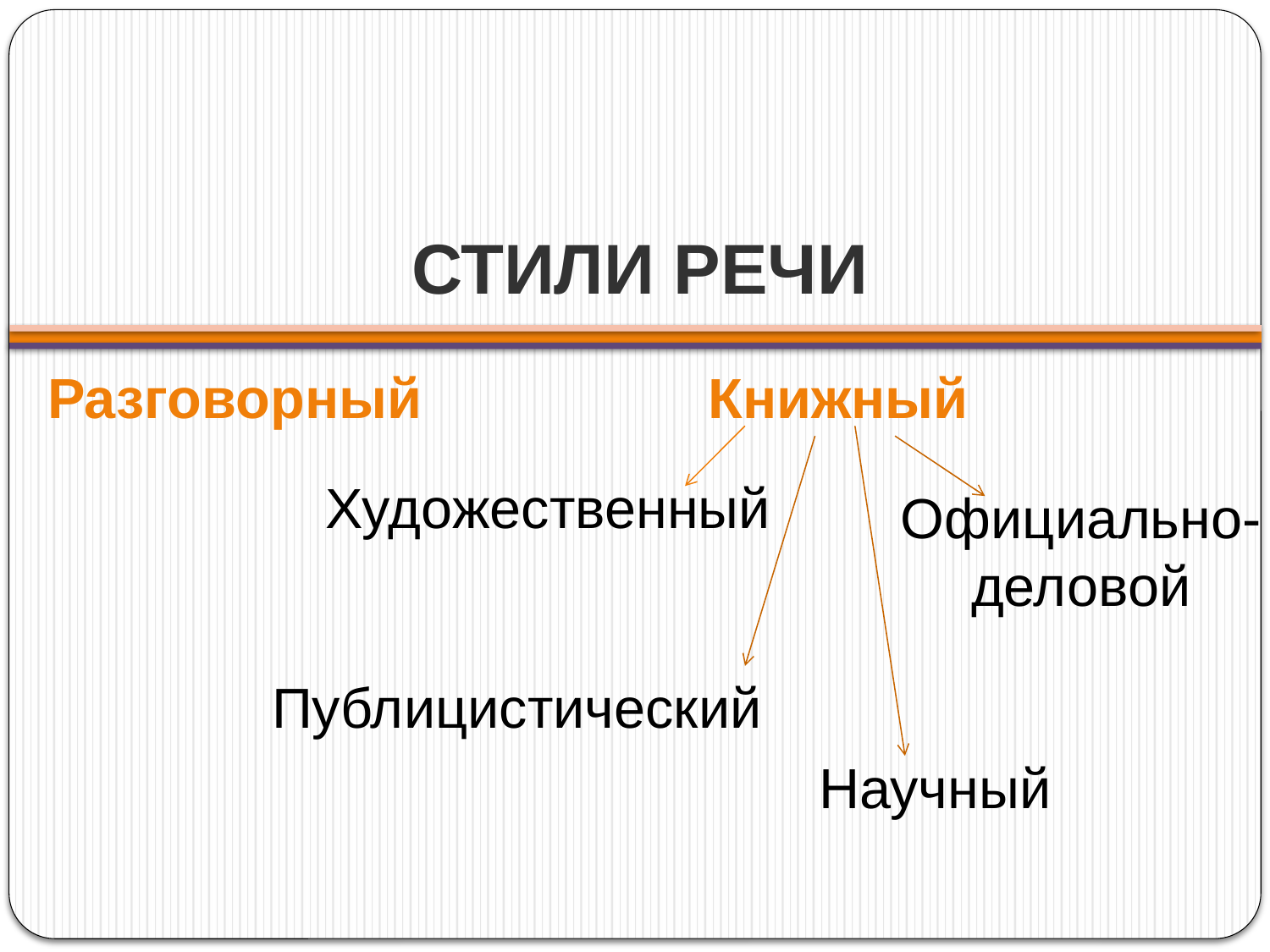

# СТИЛИ РЕЧИ
Разговорный

Книжный

Художественный
Официально-деловой
Публицистический
Научный